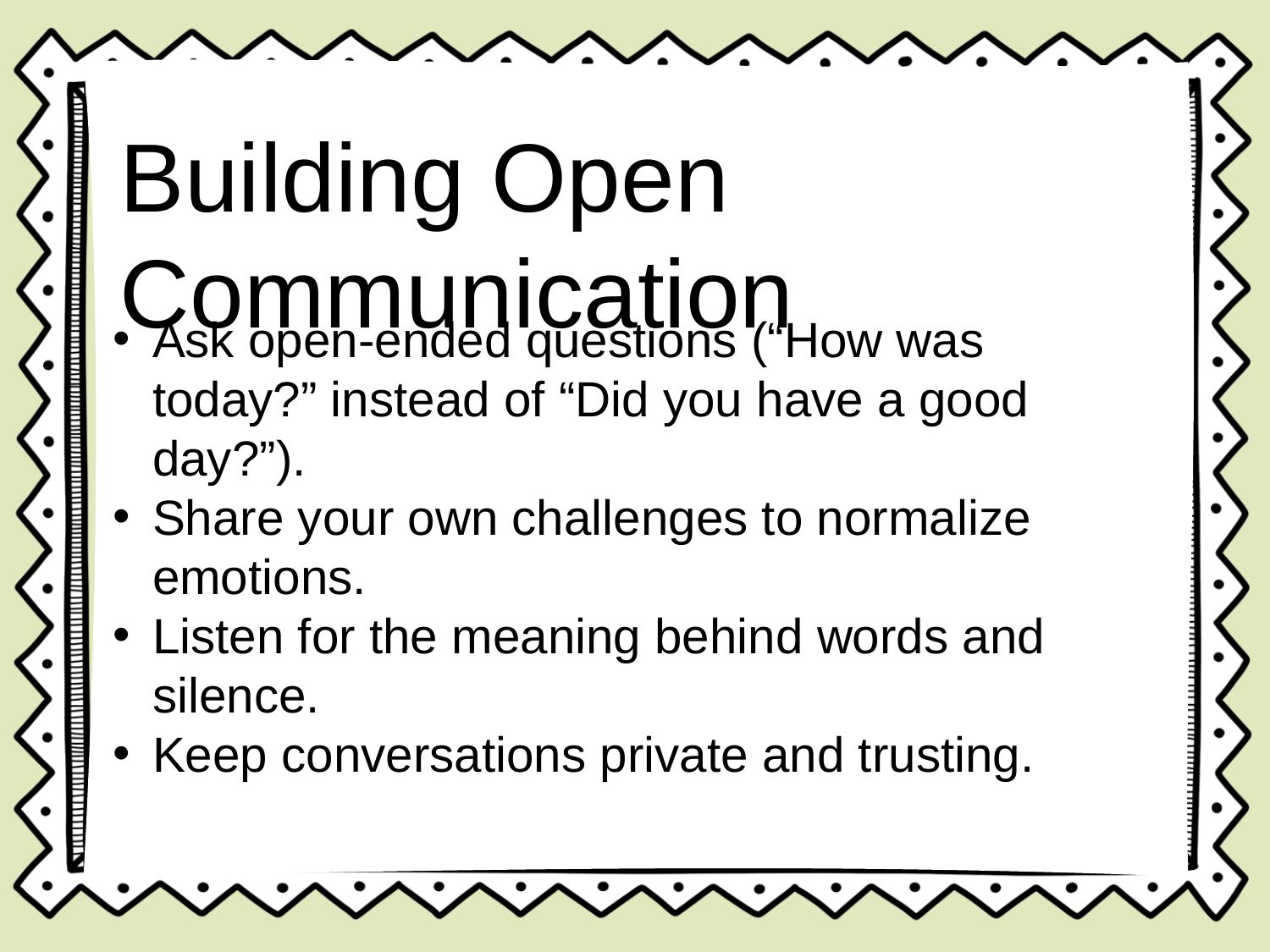

Building Open Communication
Ask open-ended questions (“How was today?” instead of “Did you have a good day?”).
Share your own challenges to normalize emotions.
Listen for the meaning behind words and silence.
Keep conversations private and trusting.